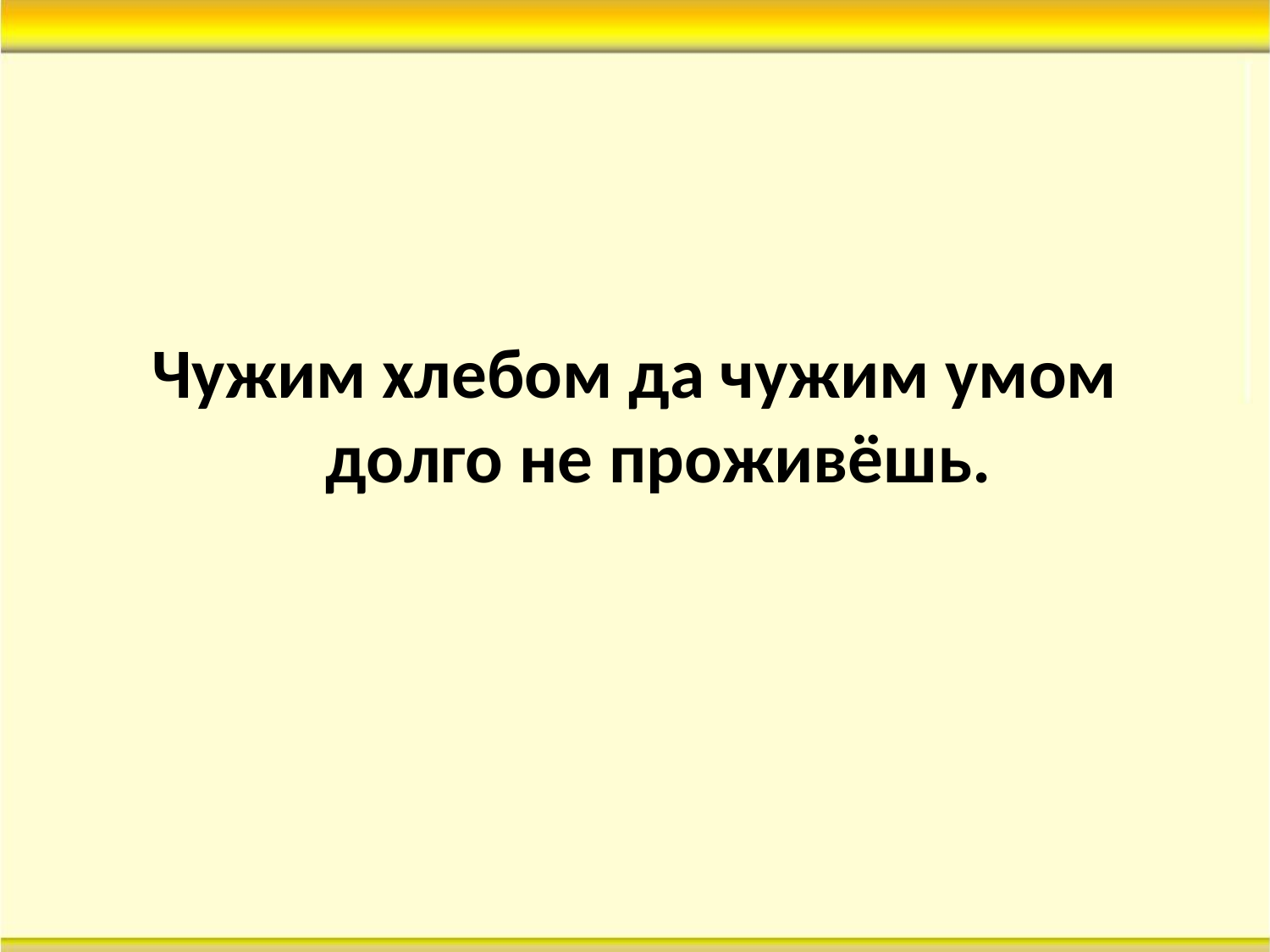

#

Чужим хлебом да чужим умом долго не проживёшь.